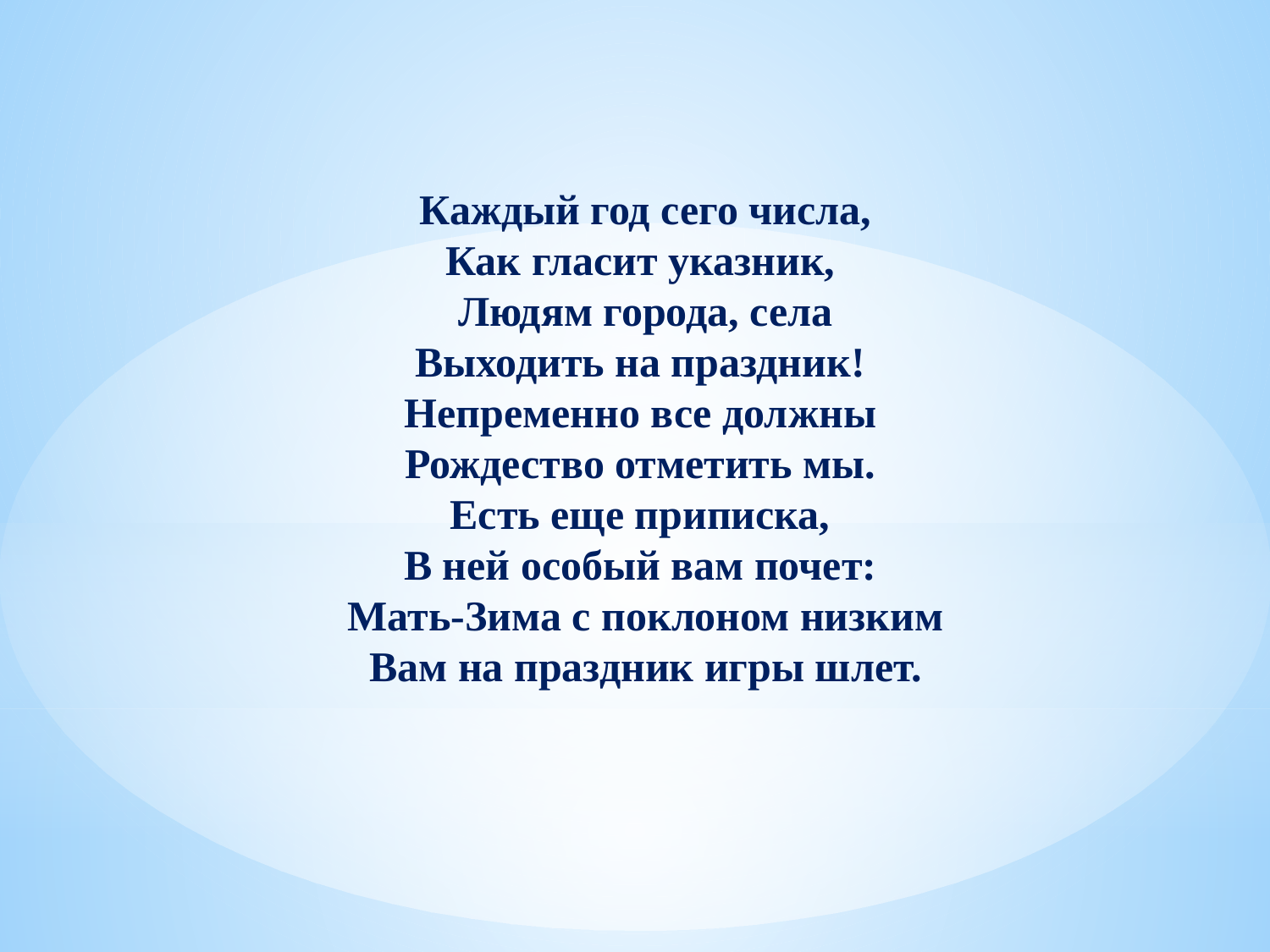

Каждый год сего числа,
Как гласит указник,
Людям города, села
Выходить на праздник!
Непременно все должны
Рождество отметить мы.
Есть еще приписка,
В ней особый вам почет:
Мать-Зима с поклоном низким
Вам на праздник игры шлет.